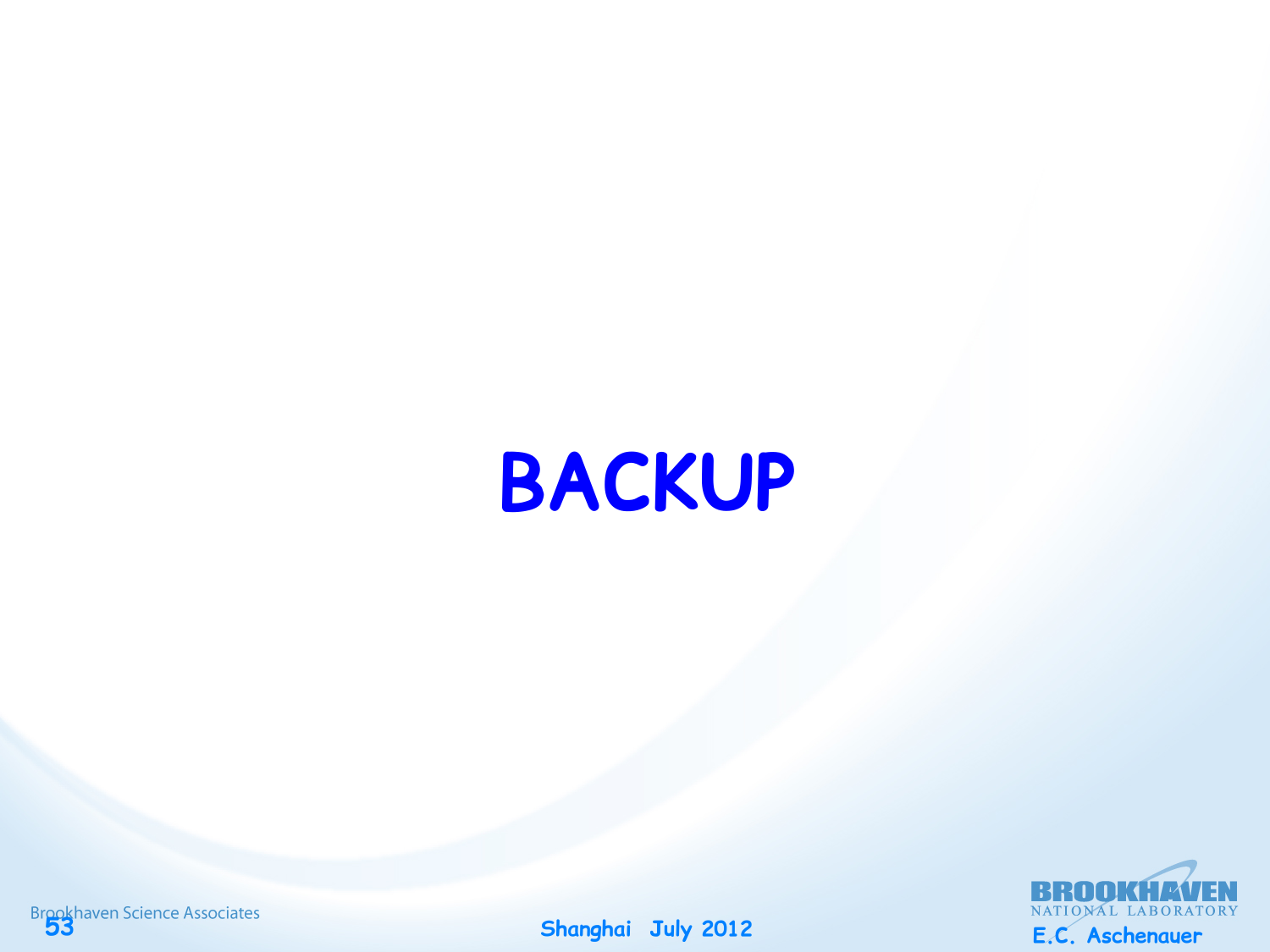

#
BACKUP
Shanghai  July 2012
E.C. Aschenauer
53